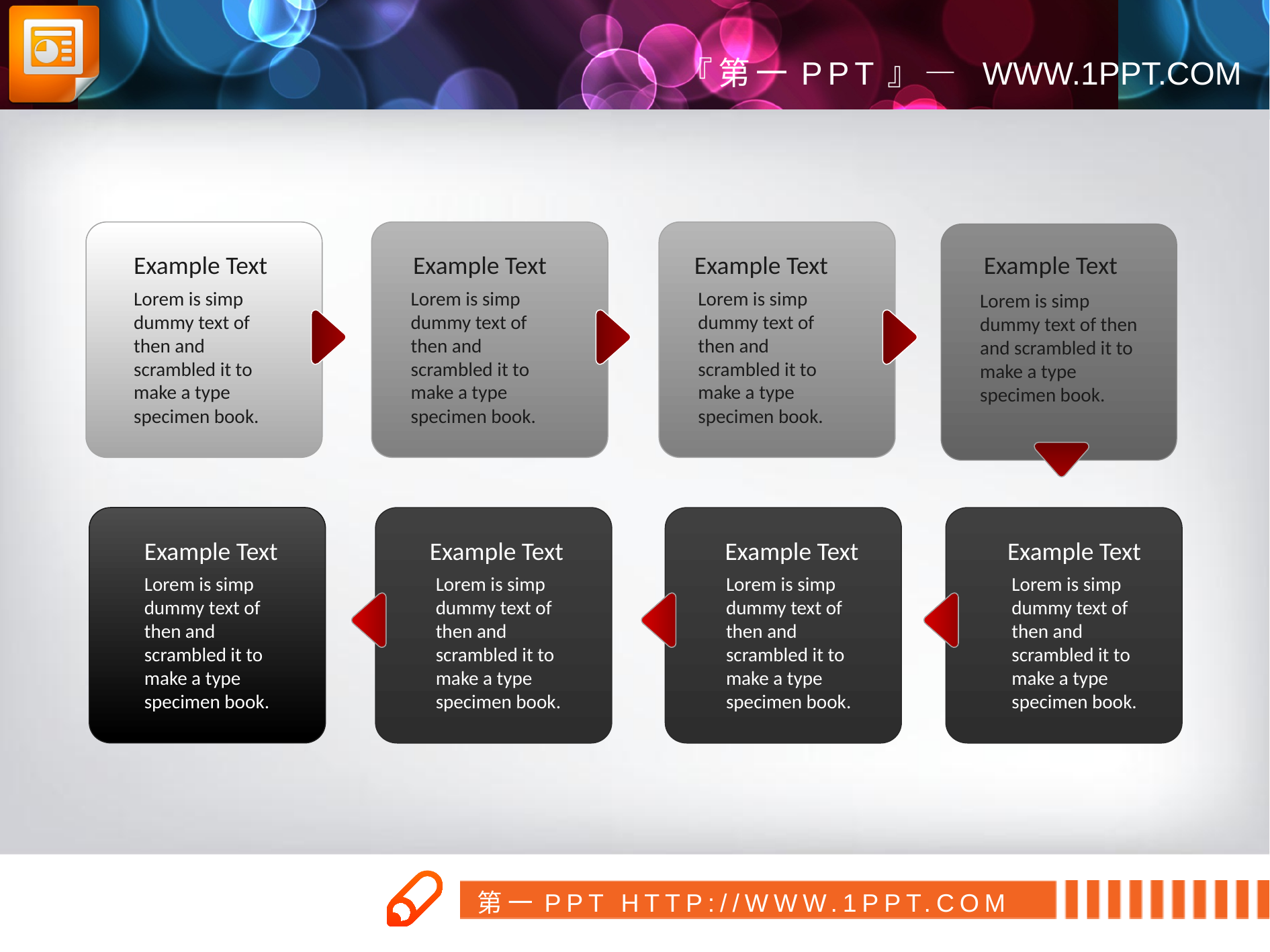

Example Text
Example Text
Example Text
Example Text
Lorem is simp dummy text of then and scrambled it to make a type specimen book.
Lorem is simp dummy text of then and scrambled it to make a type specimen book.
Lorem is simp dummy text of then and scrambled it to make a type specimen book.
Lorem is simp dummy text of then and scrambled it to make a type specimen book.

Example Text
Example Text
Example Text
Example Text
Lorem is simp dummy text of then and scrambled it to make a type specimen book.
Lorem is simp dummy text of then and scrambled it to make a type specimen book.
Lorem is simp dummy text of then and scrambled it to make a type specimen book.
Lorem is simp dummy text of then and scrambled it to make a type specimen book.